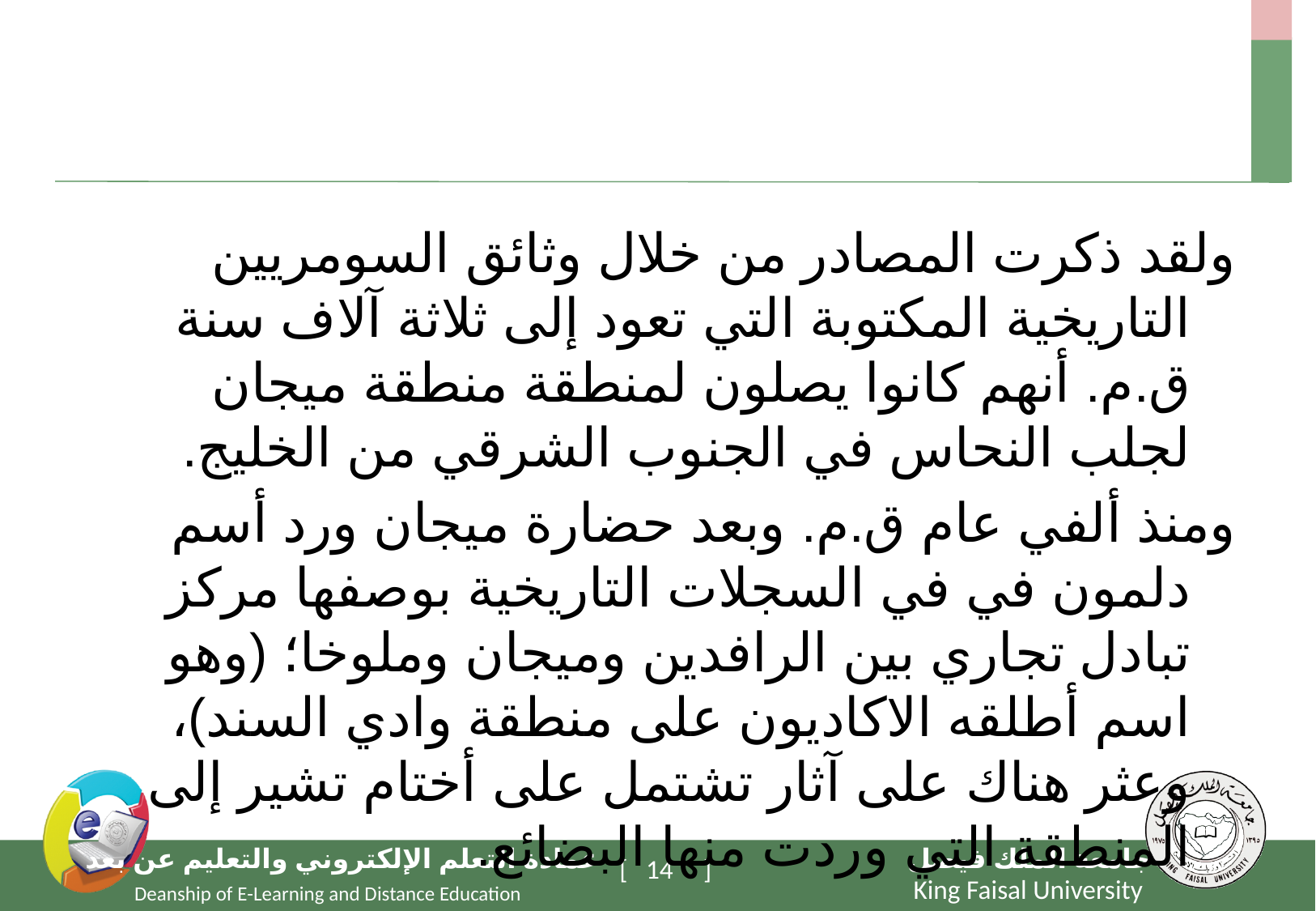

#
ولقد ذكرت المصادر من خلال وثائق السومريين التاريخية المكتوبة التي تعود إلى ثلاثة آلاف سنة ق.م. أنهم كانوا يصلون لمنطقة منطقة ميجان لجلب النحاس في الجنوب الشرقي من الخليج.
ومنذ ألفي عام ق.م. وبعد حضارة ميجان ورد أسم دلمون في في السجلات التاريخية بوصفها مركز تبادل تجاري بين الرافدين وميجان وملوخا؛ (وهو اسم أطلقه الاكاديون على منطقة وادي السند)، وعثر هناك على آثار تشتمل على أختام تشير إلى المنطقة التي وردت منها البضائع.